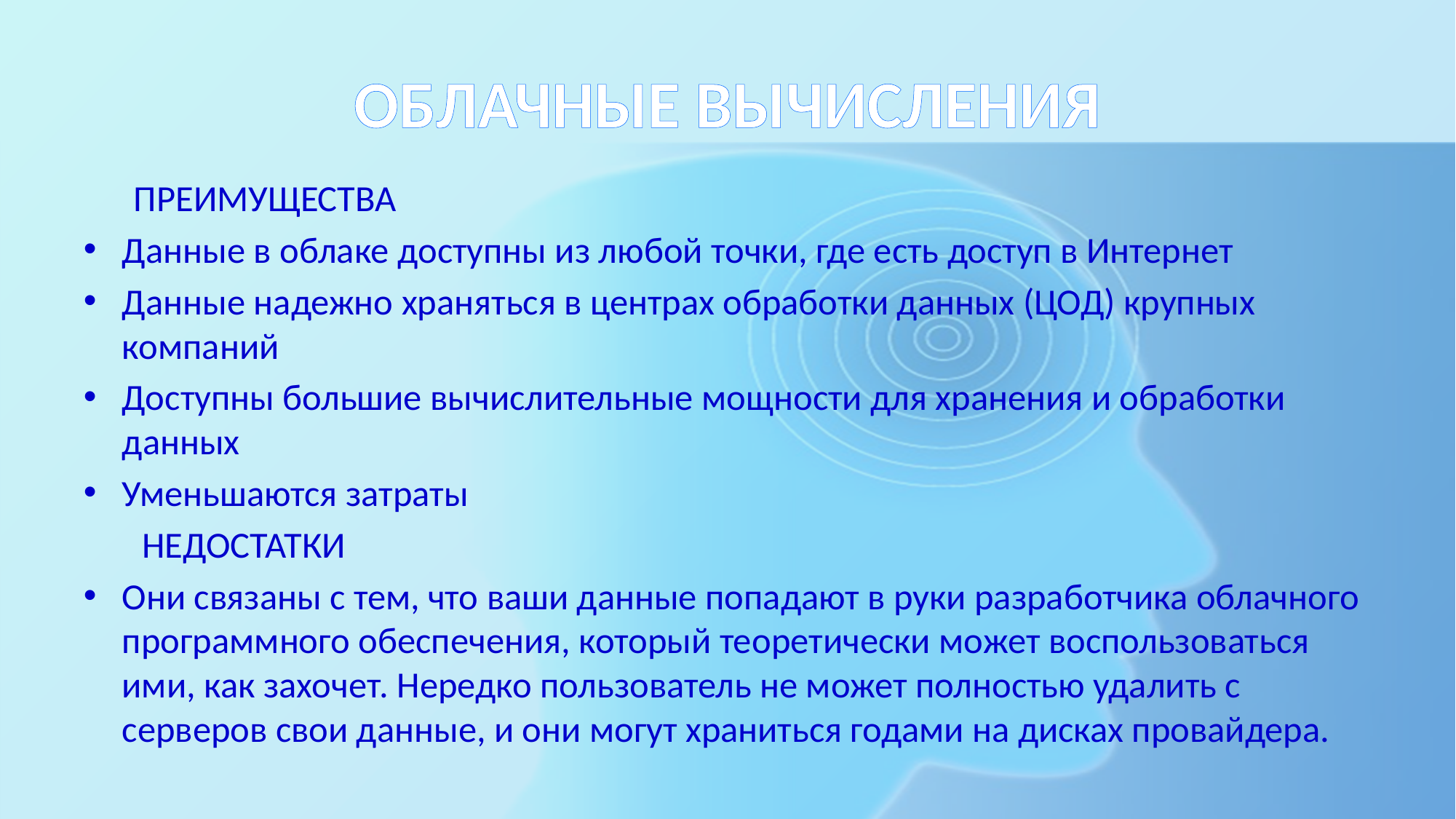

# ОБЛАЧНЫЕ ВЫЧИСЛЕНИЯ
      ПРЕИМУЩЕСТВА
Данные в облаке доступны из любой точки, где есть доступ в Интернет
Данные надежно храняться в центрах обработки данных (ЦОД) крупных компаний
Доступны большие вычислительные мощности для хранения и обработки данных
Уменьшаются затраты
       НЕДОСТАТКИ
Они связаны с тем, что ваши данные попадают в руки разработчика облачного программного обеспечения, который теоретически может воспользоваться ими, как захочет. Нередко пользователь не может полностью удалить с серверов свои данные, и они могут храниться годами на дисках провайдера.